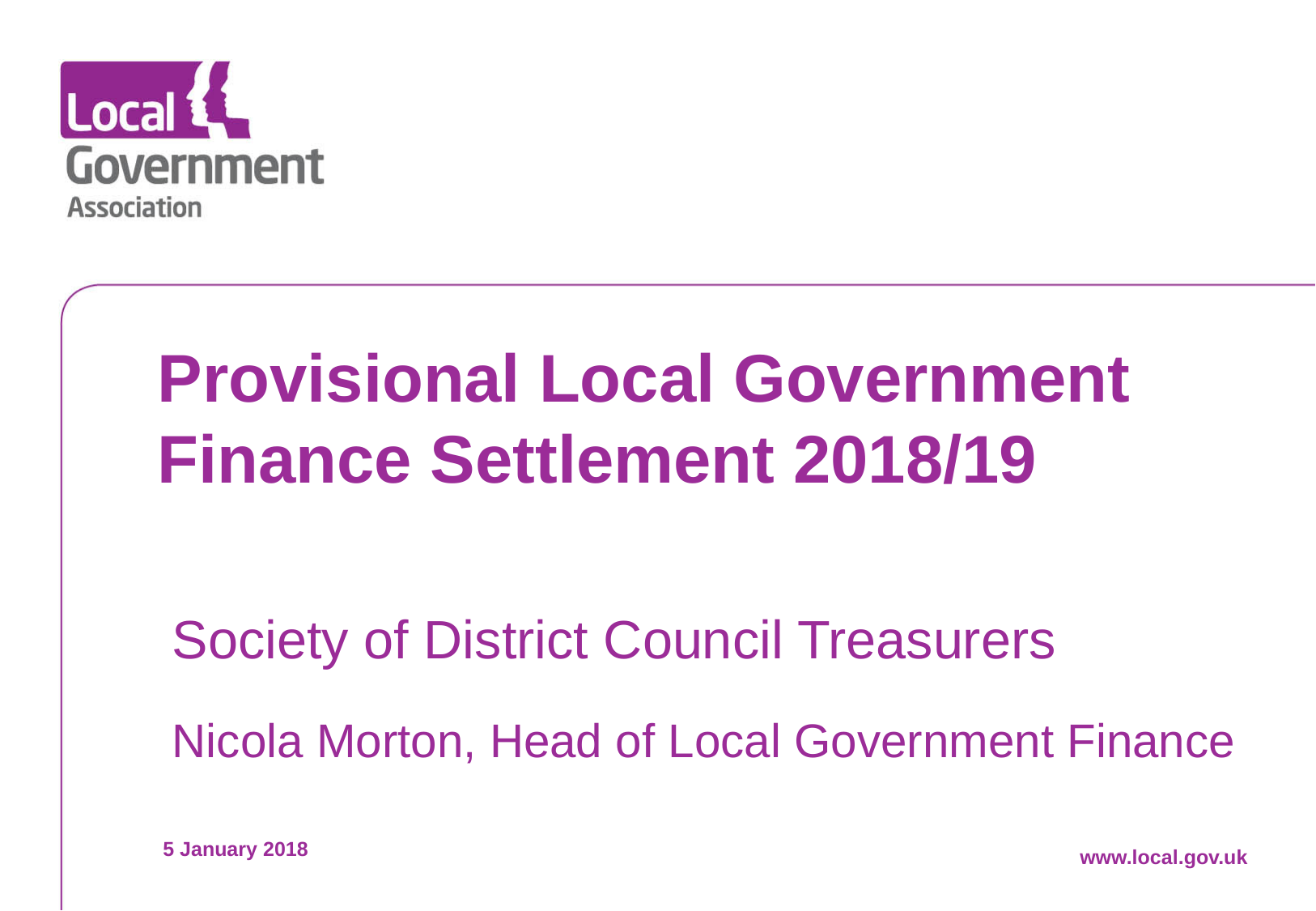

# Provisional Local Government Finance Settlement 2018/19
Society of District Council Treasurers

Nicola Morton, Head of Local Government Finance
Date
www.local.gov.uk
5 January 2018
www.local.gov.uk